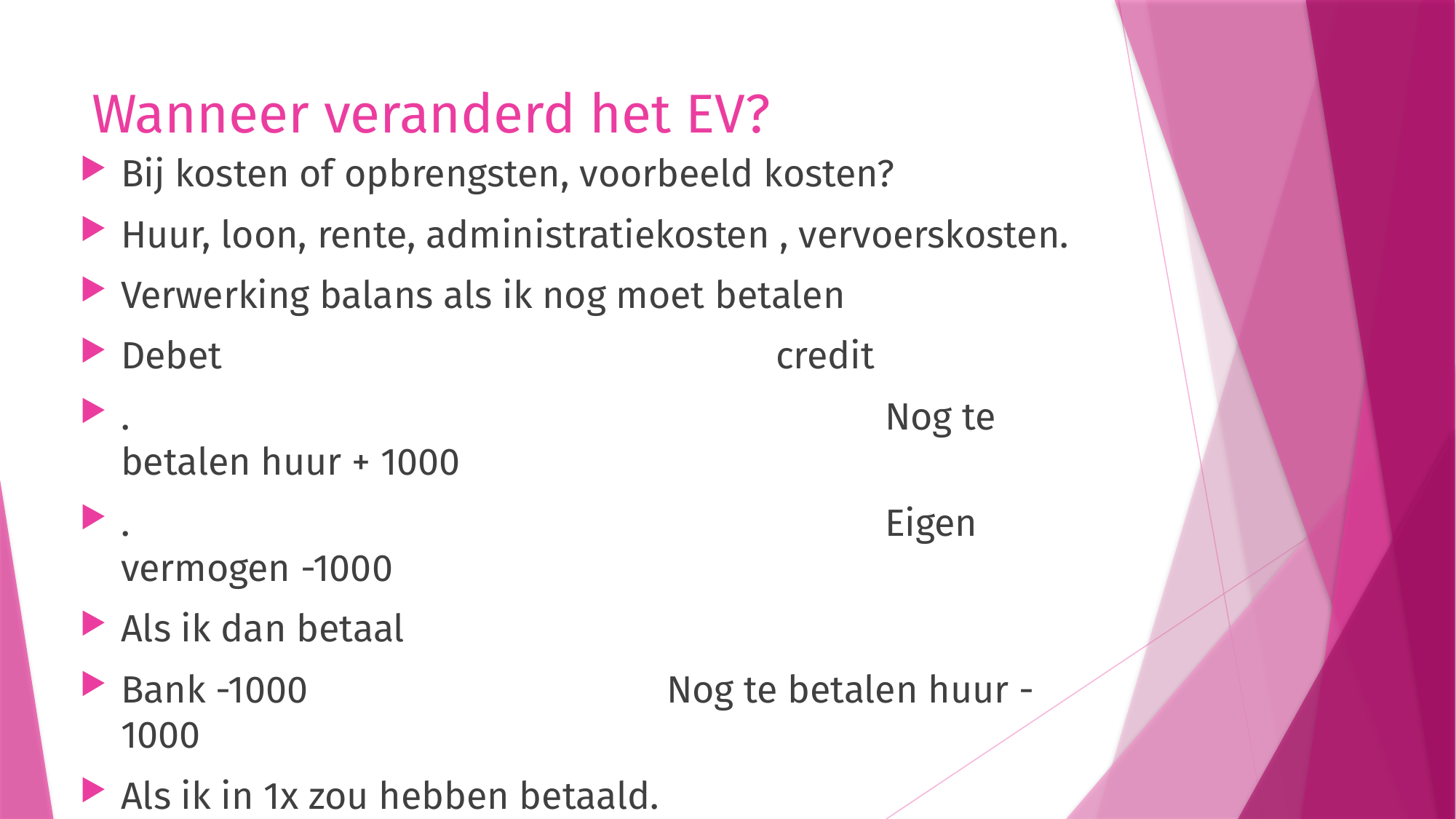

# Wanneer veranderd het EV?
Bij kosten of opbrengsten, voorbeeld kosten?
Huur, loon, rente, administratiekosten , vervoerskosten.
Verwerking balans als ik nog moet betalen
Debet						credit
. 							Nog te betalen huur + 1000
.							Eigen vermogen -1000
Als ik dan betaal
Bank -1000				Nog te betalen huur -1000
Als ik in 1x zou hebben betaald.
Bank -1000				eigen vermogen -1000